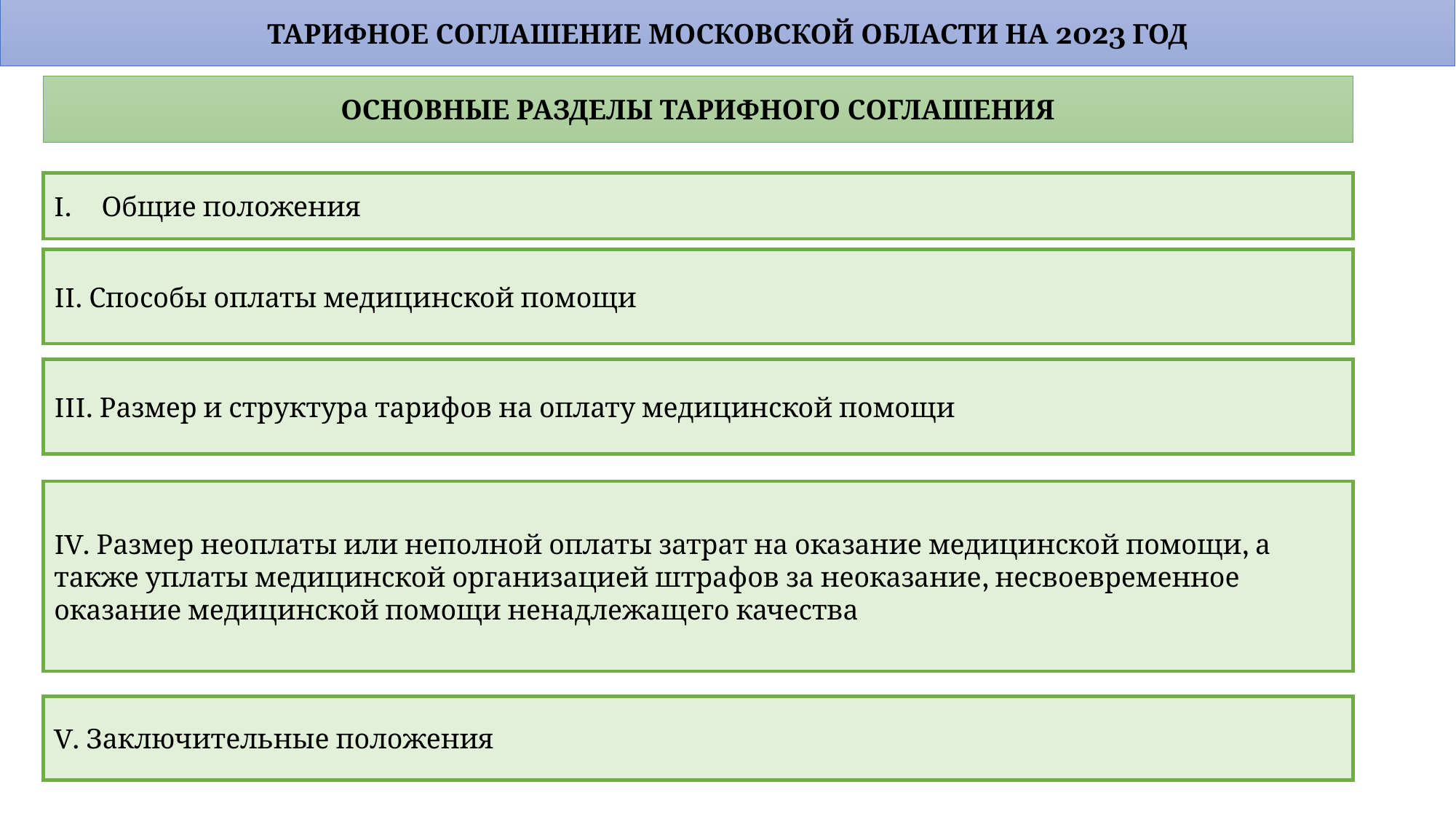

ТАРИФНОЕ СОГЛАШЕНИЕ МОСКОВСКОЙ ОБЛАСТИ НА 2023 ГОД
ОСНОВНЫЕ РАЗДЕЛЫ ТАРИФНОГО СОГЛАШЕНИЯ
Общие положения
II. Способы оплаты медицинской помощи
III. Размер и структура тарифов на оплату медицинской помощи
IV. Размер неоплаты или неполной оплаты затрат на оказание медицинской помощи, а также уплаты медицинской организацией штрафов за неоказание, несвоевременное оказание медицинской помощи ненадлежащего качества
V. Заключительные положения